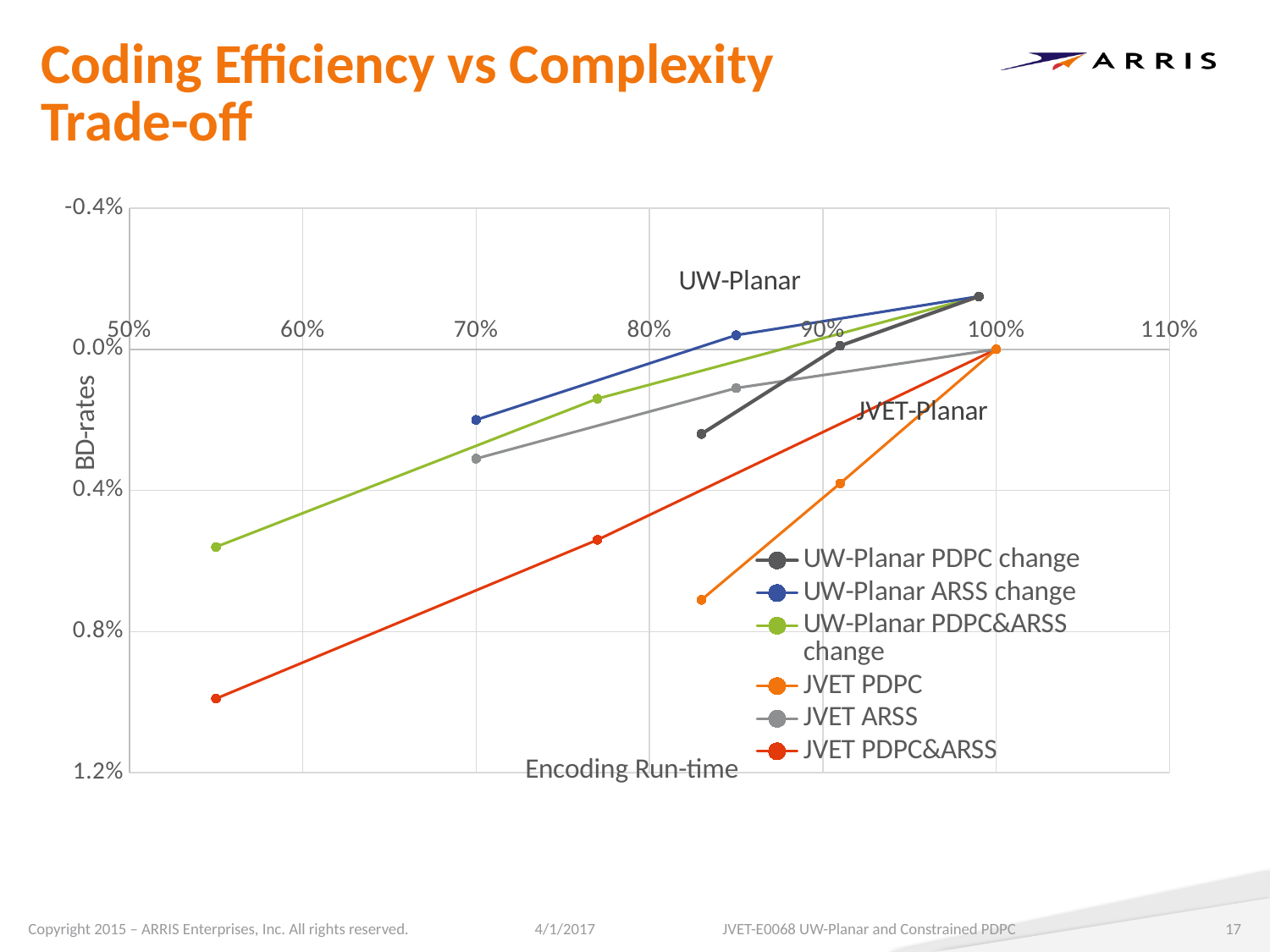

# Coding Efficiency vs Complexity Trade-off

### Chart

| Category |  |  |  |  |  |  |
|---|---|---|---|---|---|---|
4/1/2017
JVET-E0068 UW-Planar and Constrained PDPC
17